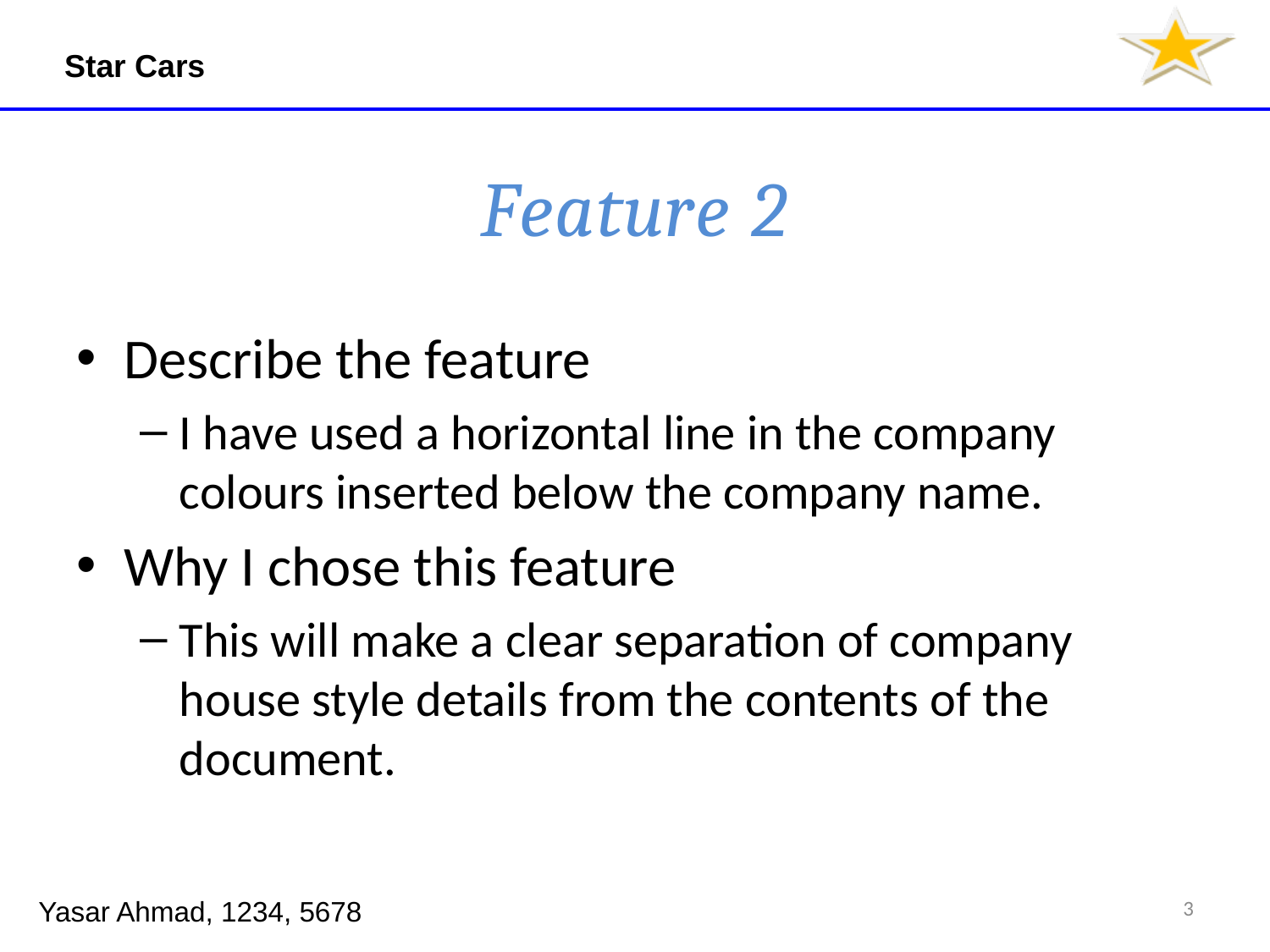

# Feature 2
Describe the feature
I have used a horizontal line in the company colours inserted below the company name.
Why I chose this feature
This will make a clear separation of company house style details from the contents of the document.
3
Yasar Ahmad, 1234, 5678